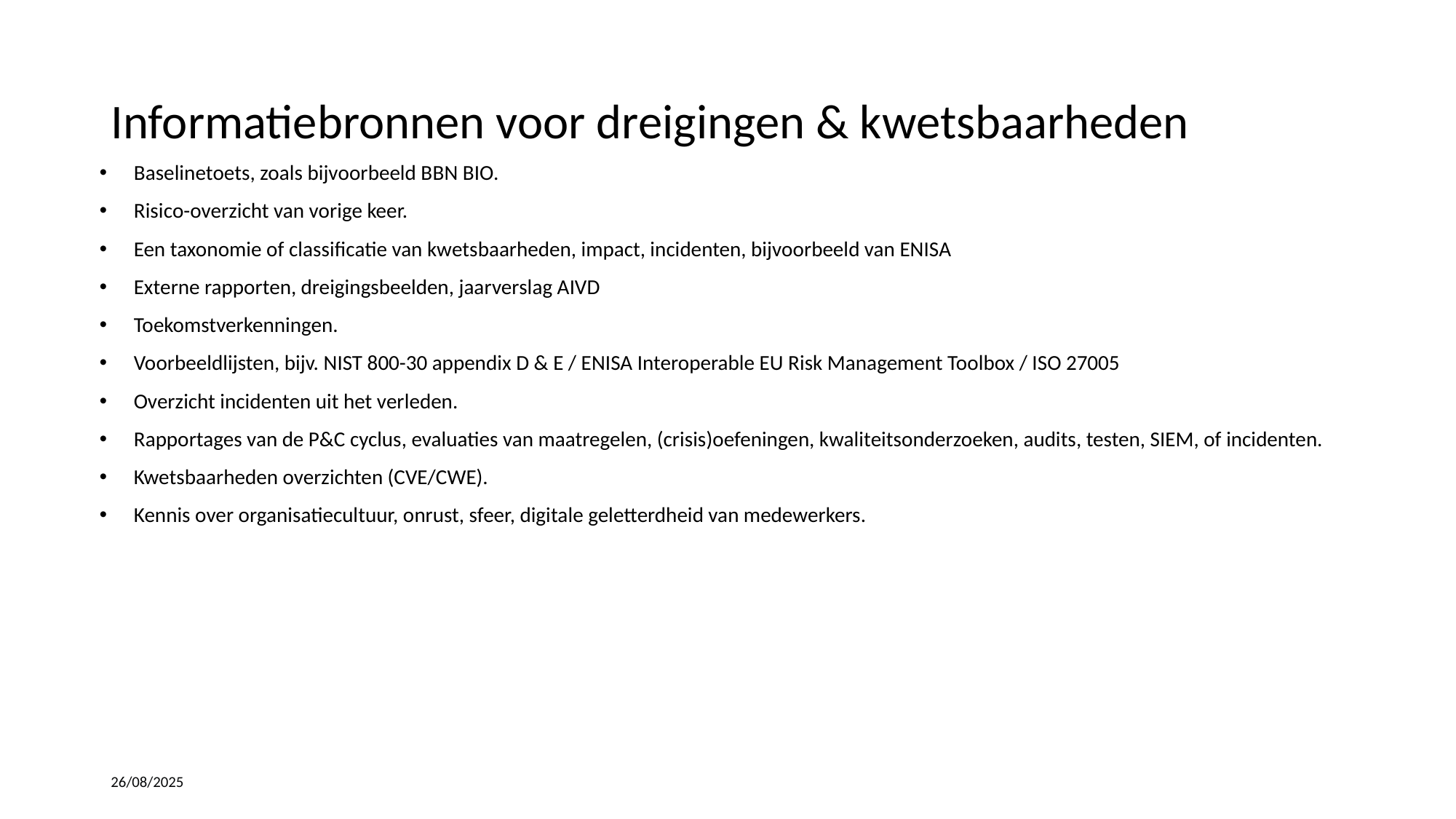

# Informatiebronnen voor dreigingen & kwetsbaarheden
Baselinetoets, zoals bijvoorbeeld BBN BIO.
Risico-overzicht van vorige keer.
Een taxonomie of classificatie van kwetsbaarheden, impact, incidenten, bijvoorbeeld van ENISA
Externe rapporten, dreigingsbeelden, jaarverslag AIVD
Toekomstverkenningen.
Voorbeeldlijsten, bijv. NIST 800-30 appendix D & E / ENISA Interoperable EU Risk Management Toolbox / ISO 27005
Overzicht incidenten uit het verleden.
Rapportages van de P&C cyclus, evaluaties van maatregelen, (crisis)oefeningen, kwaliteitsonderzoeken, audits, testen, SIEM, of incidenten.
Kwetsbaarheden overzichten (CVE/CWE).
Kennis over organisatiecultuur, onrust, sfeer, digitale geletterdheid van medewerkers.

26/08/2025